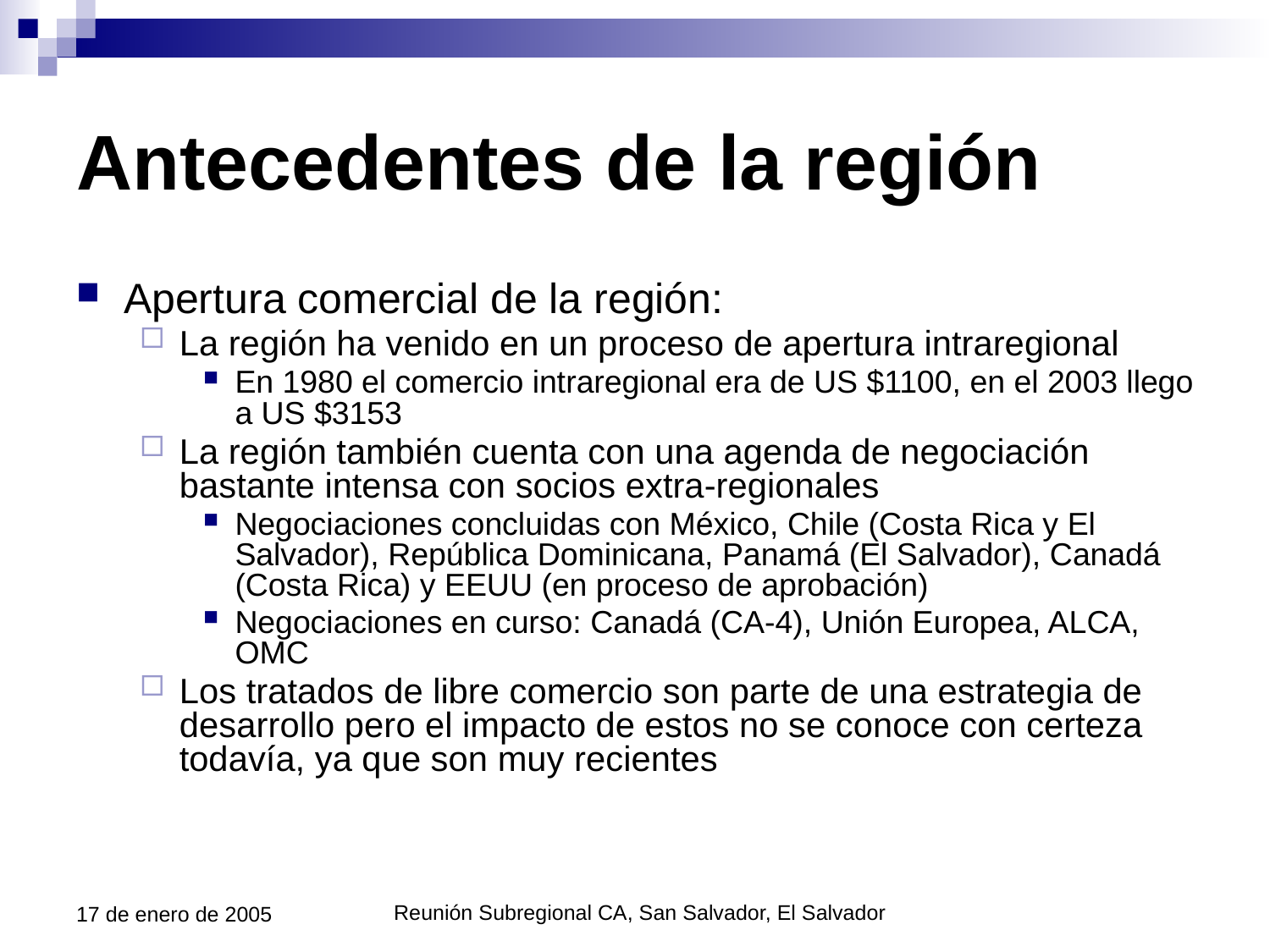

# Antecedentes de la región
Apertura comercial de la región:
La región ha venido en un proceso de apertura intraregional
En 1980 el comercio intraregional era de US $1100, en el 2003 llego a US $3153
La región también cuenta con una agenda de negociación bastante intensa con socios extra-regionales
Negociaciones concluidas con México, Chile (Costa Rica y El Salvador), República Dominicana, Panamá (El Salvador), Canadá (Costa Rica) y EEUU (en proceso de aprobación)
Negociaciones en curso: Canadá (CA-4), Unión Europea, ALCA, OMC
Los tratados de libre comercio son parte de una estrategia de desarrollo pero el impacto de estos no se conoce con certeza todavía, ya que son muy recientes
17 de enero de 2005
Reunión Subregional CA, San Salvador, El Salvador